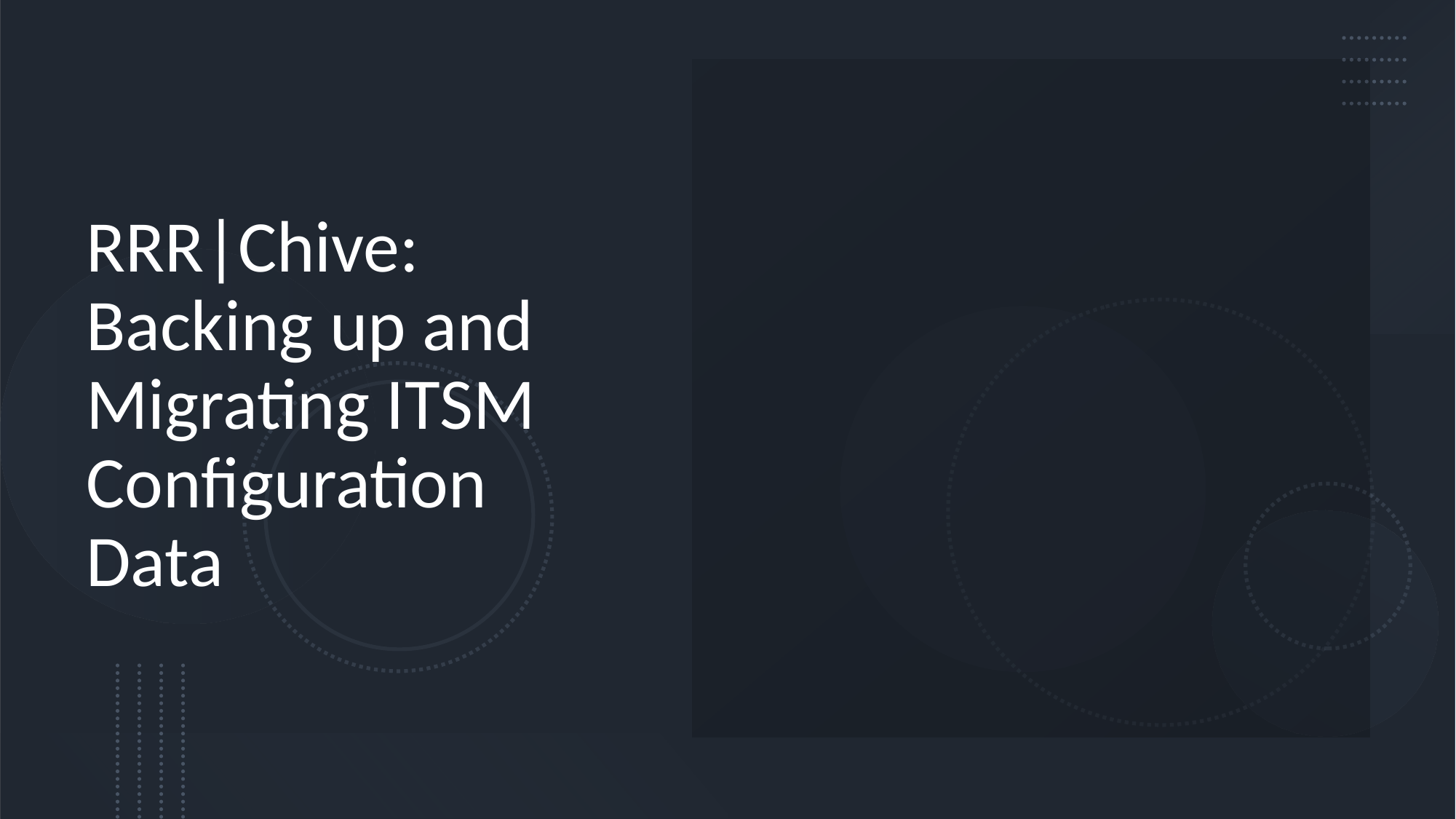

# RRR|Chive: Backing up and Migrating ITSM Configuration Data